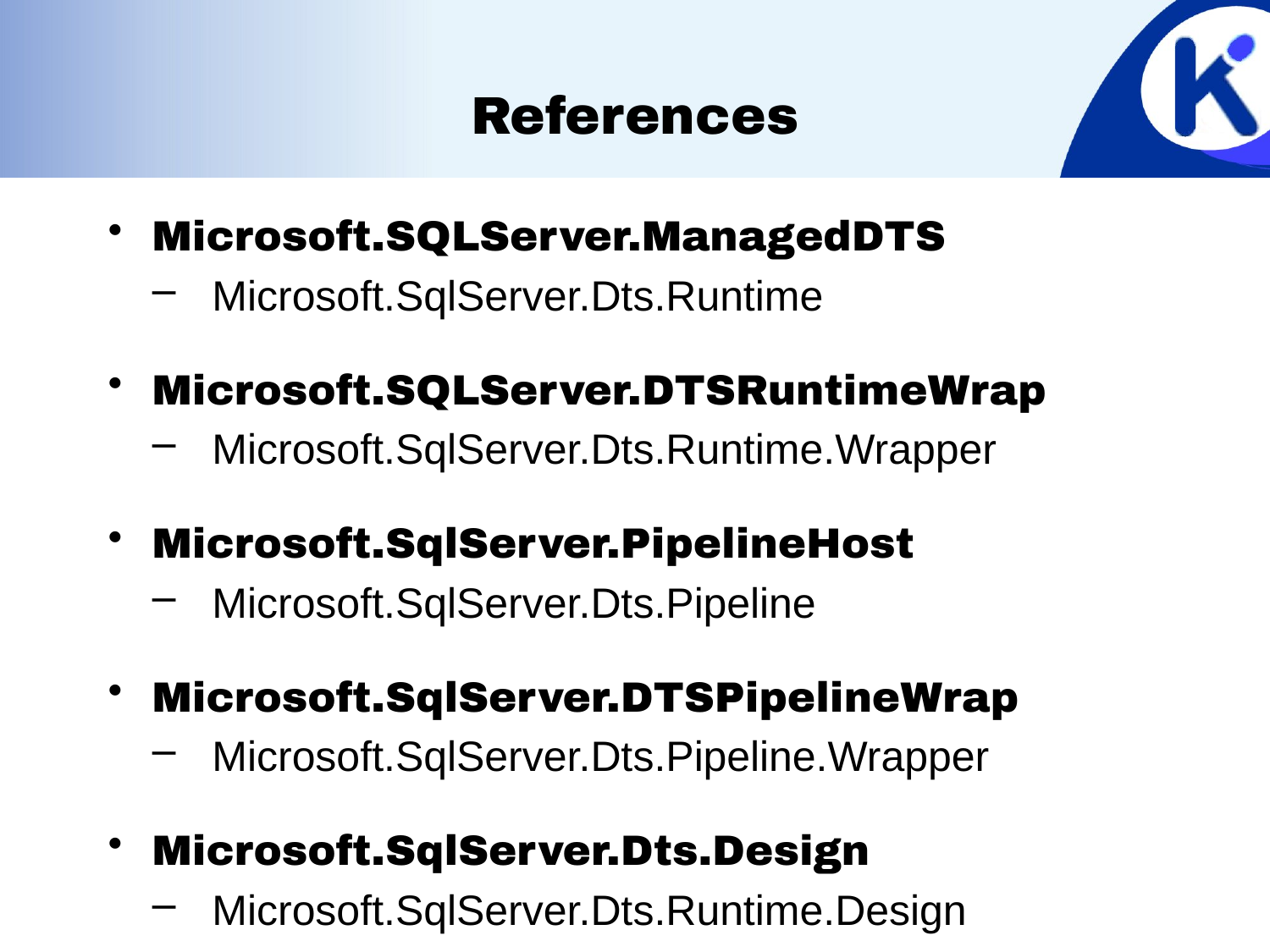

# References
Microsoft.SQLServer.ManagedDTS
Microsoft.SqlServer.Dts.Runtime

Microsoft.SQLServer.DTSRuntimeWrap
Microsoft.SqlServer.Dts.Runtime.Wrapper

Microsoft.SqlServer.PipelineHost
Microsoft.SqlServer.Dts.Pipeline

Microsoft.SqlServer.DTSPipelineWrap
Microsoft.SqlServer.Dts.Pipeline.Wrapper

Microsoft.SqlServer.Dts.Design
Microsoft.SqlServer.Dts.Runtime.Design